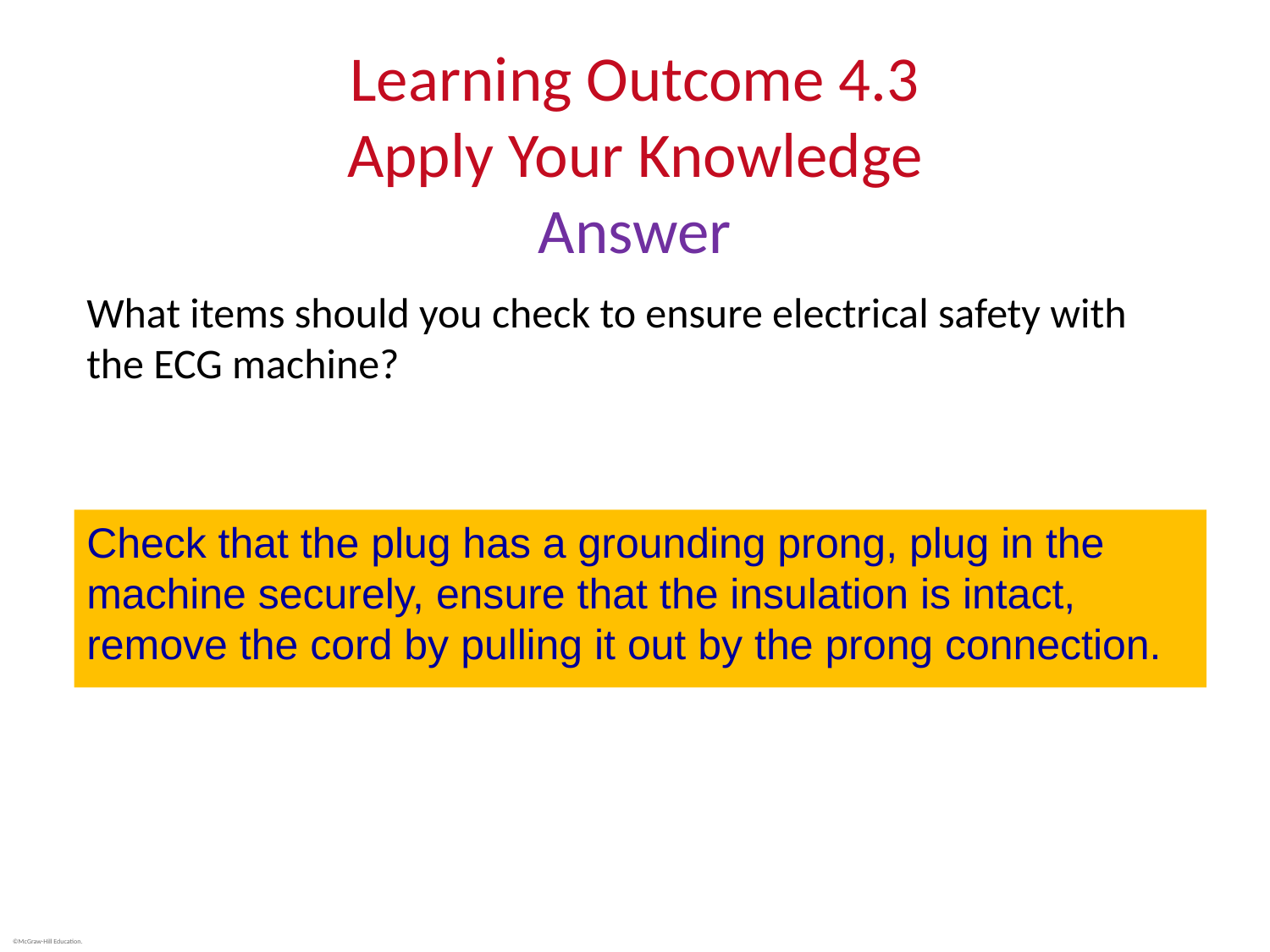

# Learning Outcome 4.3 Apply Your Knowledge Answer
What items should you check to ensure electrical safety with the ECG machine?
Check that the plug has a grounding prong, plug in the machine securely, ensure that the insulation is intact, remove the cord by pulling it out by the prong connection.